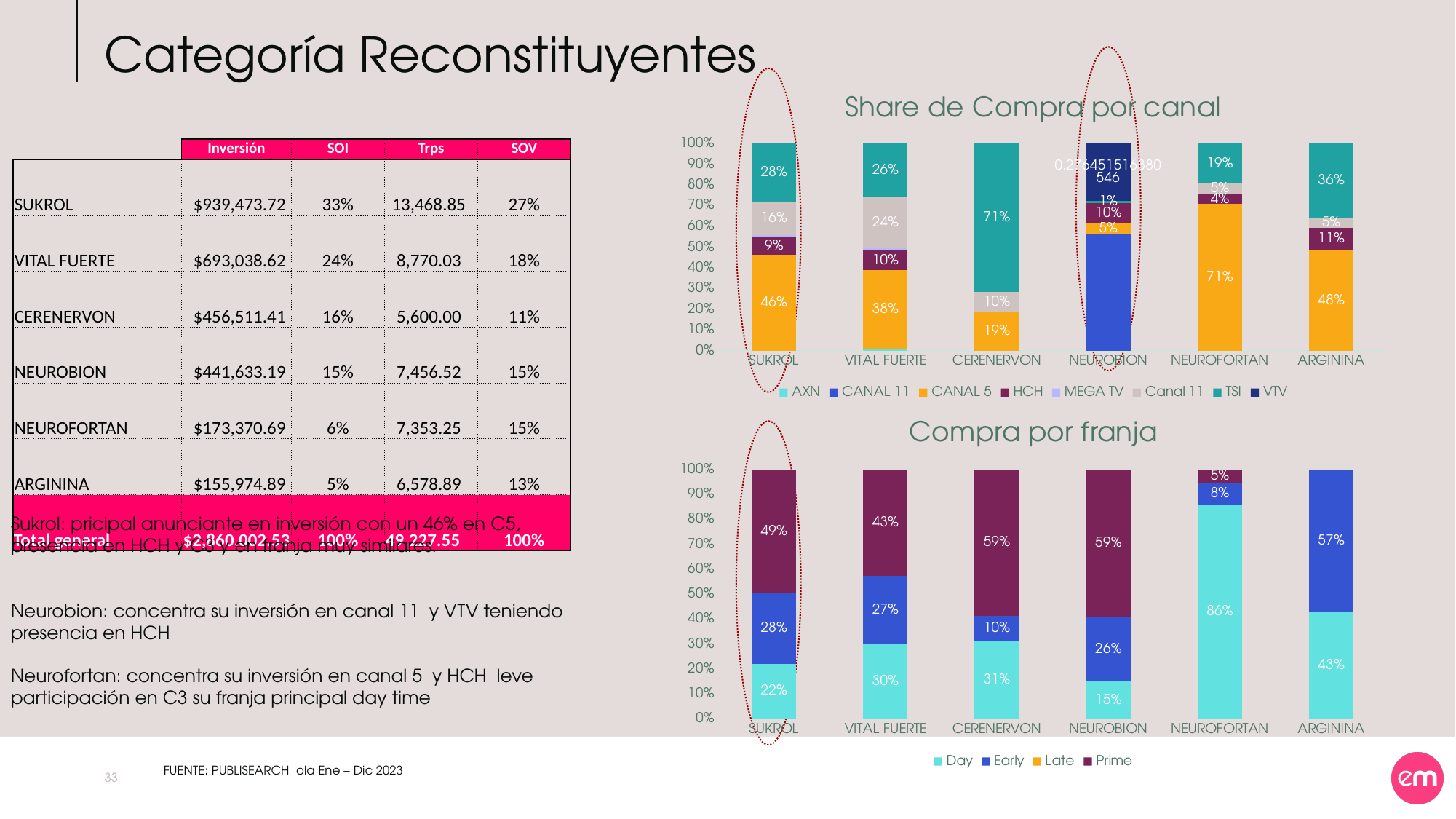

# Categoría Reconstituyentes

### Chart: Share de Compra por canal

| Category | AXN | CANAL 11 | CANAL 5 | HCH | MEGA TV | Canal 11 | TSI | VTV |
|---|---|---|---|---|---|---|---|---|
| SUKROL | None | None | 0.45790842317904173 | 0.0892494184184054 | 0.006988700170779758 | 0.1607108582101088 | 0.2777568676275149 | None |
| VITAL FUERTE | 0.009077693405668816 | None | 0.3767918042066085 | 0.09623608211700388 | 0.008030733406853409 | 0.24498542320005667 | 0.25967843111323896 | None |
| CERENERVON | None | None | 0.18717895184649533 | None | None | 0.0953307005349877 | 0.7116630328326086 | None |
| NEUROBION | None | 0.5650446093216039 | 0.04860637786027114 | 0.09741824098100532 | None | None | 0.011164157888243239 | 0.27645151638054644 |
| NEUROFORTAN | None | None | 0.7092232032573651 | 0.04379882100608098 | None | 0.054879047761466036 | 0.19209892797508776 | None |
| ARGININA | None | None | 0.4846783213870917 | 0.10784609883945019 | None | 0.04996619698254037 | 0.3575093827909178 | None |
|  | Inversión | SOI | Trps | SOV |
| --- | --- | --- | --- | --- |
| SUKROL | $939,473.72 | 33% | 13,468.85 | 27% |
| VITAL FUERTE | $693,038.62 | 24% | 8,770.03 | 18% |
| CERENERVON | $456,511.41 | 16% | 5,600.00 | 11% |
| NEUROBION | $441,633.19 | 15% | 7,456.52 | 15% |
| NEUROFORTAN | $173,370.69 | 6% | 7,353.25 | 15% |
| ARGININA | $155,974.89 | 5% | 6,578.89 | 13% |
| Total general | $2,860,002.53 | 100% | 49,227.55 | 100% |

### Chart: Compra por franja

| Category | Day | Early | Late | Prime |
|---|---|---|---|---|
| SUKROL | 0.21977146271054984 | 0.2828000025508938 | None | 0.4938904716759715 |
| VITAL FUERTE | 0.299439318457245 | 0.2713125464353155 | None | 0.4258083686083224 |
| CERENERVON | 0.31160655408262455 | 0.10151292312698518 | None | 0.5868805227903903 |
| NEUROBION | 0.14904675711249246 | 0.25874240441186847 | None | 0.592210838475639 |
| NEUROFORTAN | 0.8605001842230452 | 0.08462076801548885 | None | 0.054879047761466064 |
| ARGININA | 0.4256854613333928 | 0.5704294033066978 | None | None |
Sukrol: pricipal anunciante en inversión con un 46% en C5, presencia en HCH y C3 y en franja muy similares.

Neurobion: concentra su inversión en canal 11  y VTV teniendo presencia en HCH

Neurofortan: concentra su inversión en canal 5  y HCH  leve participación en C3 su franja principal day time

FUENTE: PUBLISEARCH  ola Ene – Dic 2023

33
33